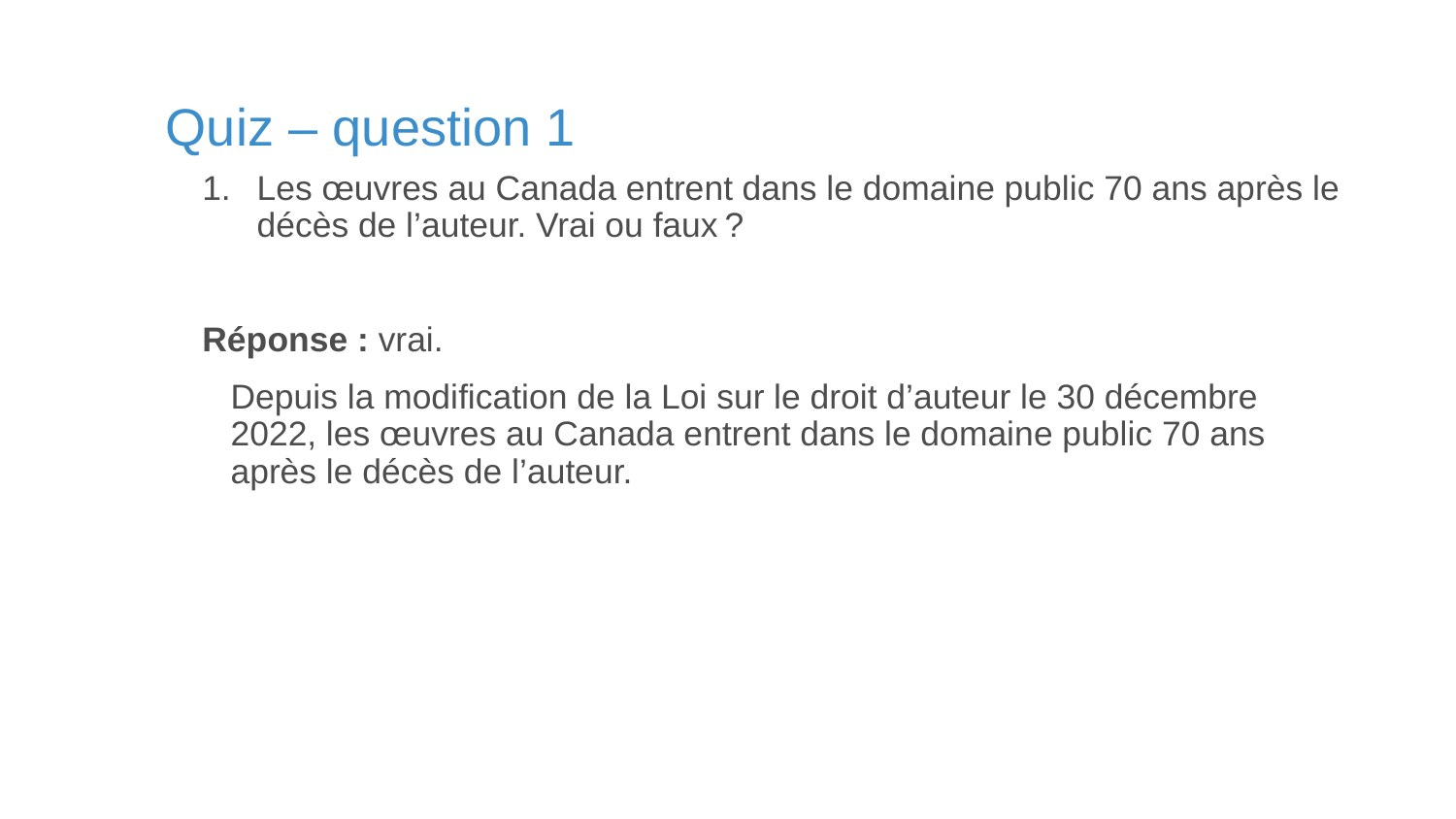

# Quiz – question 1
Les œuvres au Canada entrent dans le domaine public 70 ans après le décès de l’auteur. Vrai ou faux ?

Réponse : vrai.
   Depuis la modification de la Loi sur le droit d’auteur le 30 décembre
   2022, les œuvres au Canada entrent dans le domaine public 70 ans
   après le décès de l’auteur.